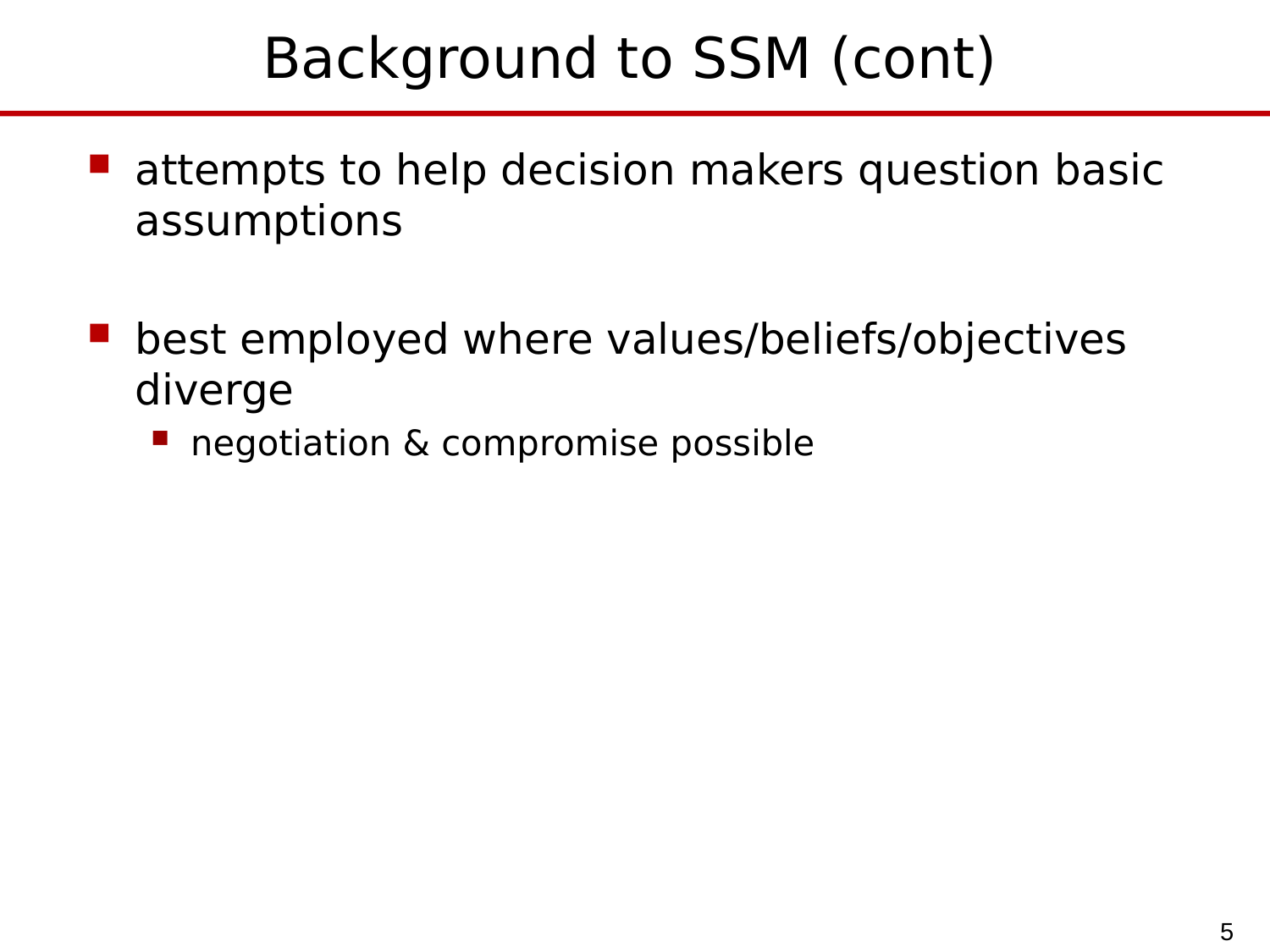

# Background to SSM (cont)
attempts to help decision makers question basic assumptions

best employed where values/beliefs/objectives diverge
negotiation & compromise possible
5